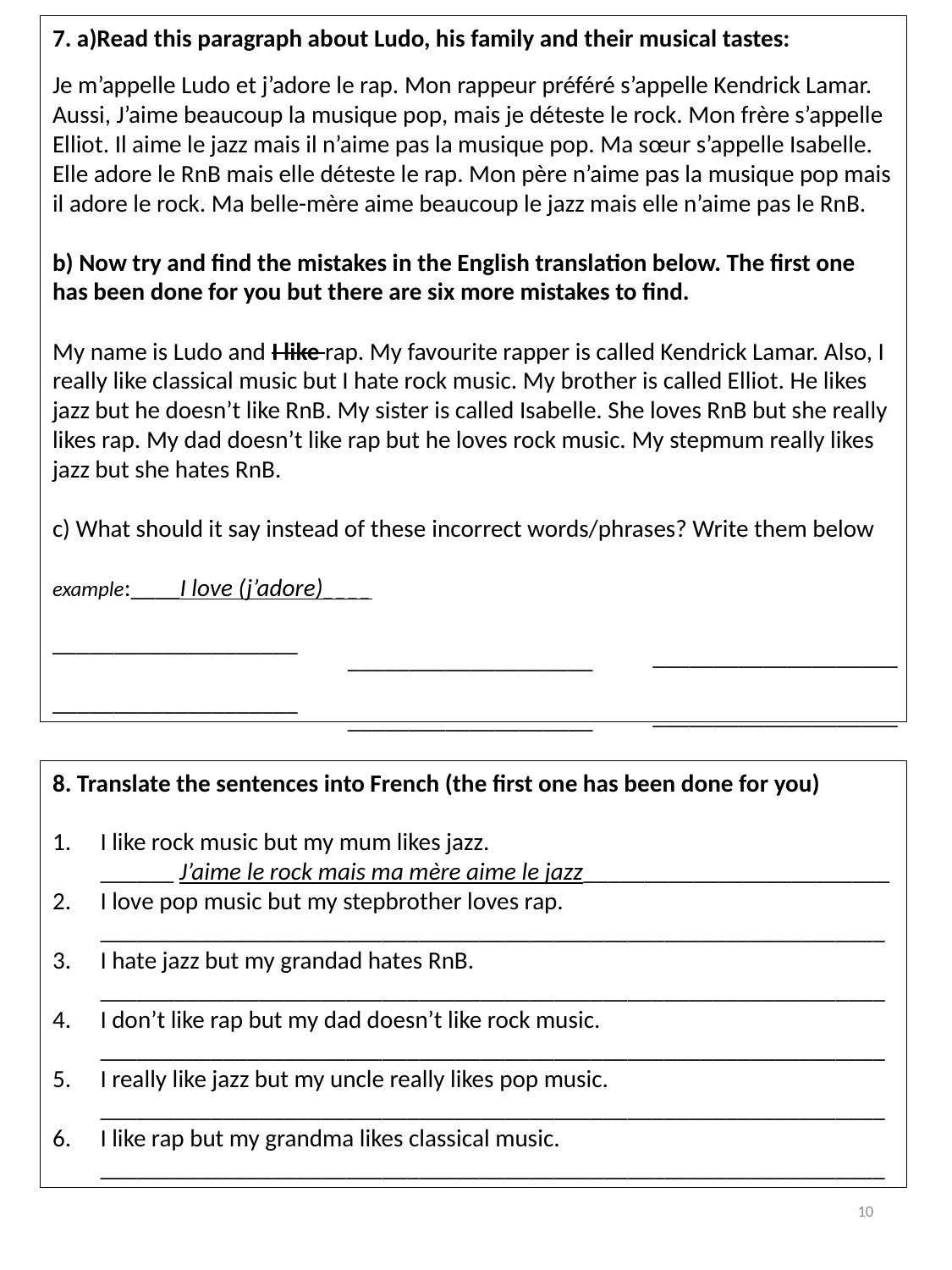

7. a)Read this paragraph about Ludo, his family and their musical tastes:

Je m’appelle Ludo et j’adore le rap. Mon rappeur préféré s’appelle Kendrick Lamar. Aussi, J’aime beaucoup la musique pop, mais je déteste le rock. Mon frère s’appelle Elliot. Il aime le jazz mais il n’aime pas la musique pop. Ma sœur s’appelle Isabelle. Elle adore le RnB mais elle déteste le rap. Mon père n’aime pas la musique pop mais il adore le rock. Ma belle-mère aime beaucoup le jazz mais elle n’aime pas le RnB.

b) Now try and find the mistakes in the English translation below. The first one has been done for you but there are six more mistakes to find.

My name is Ludo and I like rap. My favourite rapper is called Kendrick Lamar. Also, I really like classical music but I hate rock music. My brother is called Elliot. He likes jazz but he doesn’t like RnB. My sister is called Isabelle. She loves RnB but she really likes rap. My dad doesn’t like rap but he loves rock music. My stepmum really likes jazz but she hates RnB.

c) What should it say instead of these incorrect words/phrases? Write them below

example:____I love (j’adore)____

____________________

____________________
____________________

____________________
____________________

____________________
8. Translate the sentences into French (the first one has been done for you)

I like rock music but my mum likes jazz.                                                             ______ J’aime le rock mais ma mère aime le jazz_________________________
I love pop music but my stepbrother loves rap.  ________________________________________________________________
I hate jazz but my grandad hates RnB. ________________________________________________________________
I don’t like rap but my dad doesn’t like rock music. ________________________________________________________________
I really like jazz but my uncle really likes pop music. ________________________________________________________________
I like rap but my grandma likes classical music. ________________________________________________________________
10